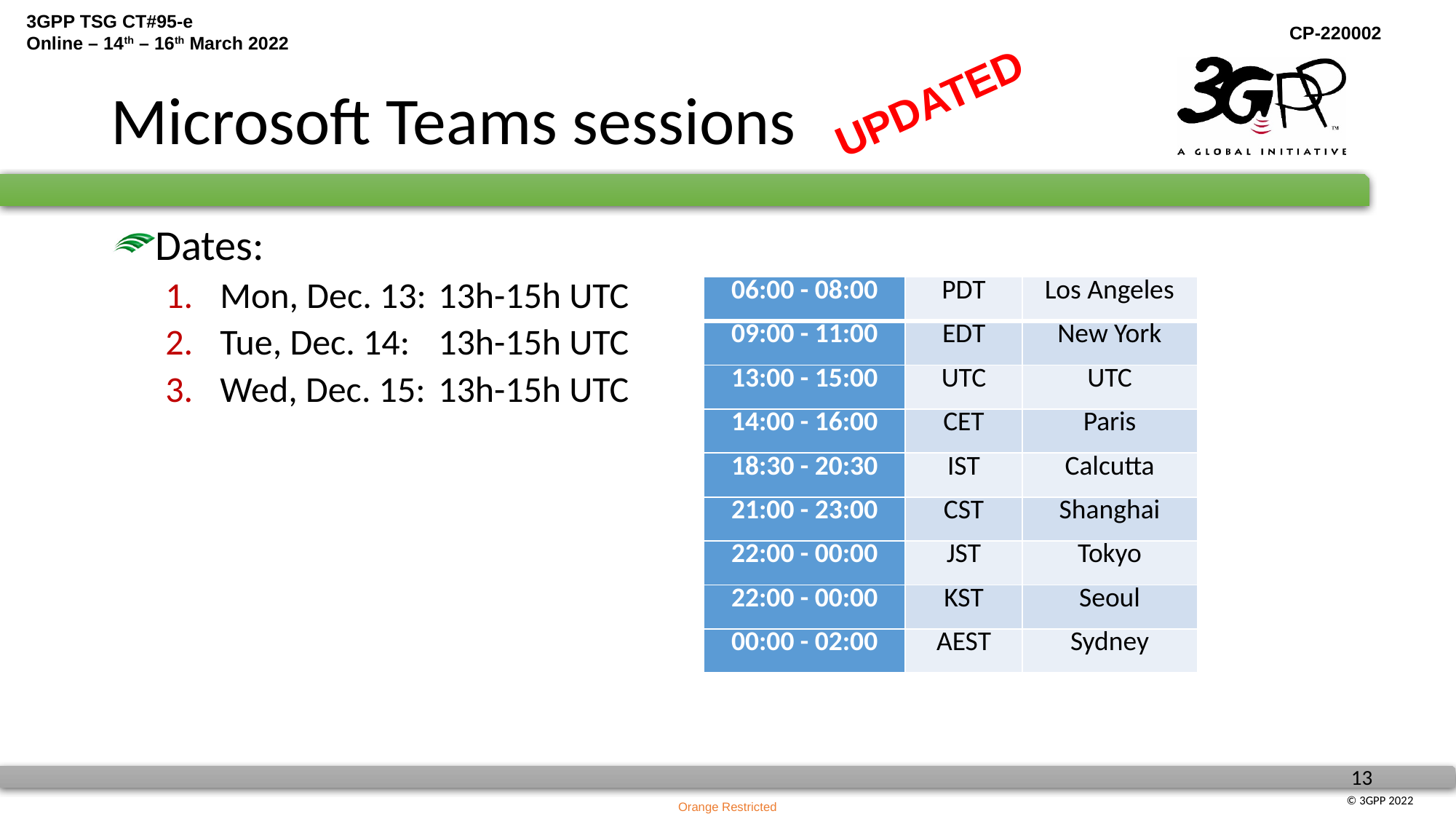

# Microsoft Teams sessions
UPDATED
Dates:
Mon, Dec. 13:	13h-15h UTC
Tue, Dec. 14:	13h-15h UTC
Wed, Dec. 15:	13h-15h UTC
| 06:00 - 08:00 | PDT | Los Angeles |
| --- | --- | --- |
| 09:00 - 11:00 | EDT | New York |
| 13:00 - 15:00 | UTC | UTC |
| 14:00 - 16:00 | CET | Paris |
| 18:30 - 20:30 | IST | Calcutta |
| 21:00 - 23:00 | CST | Shanghai |
| 22:00 - 00:00 | JST | Tokyo |
| 22:00 - 00:00 | KST | Seoul |
| 00:00 - 02:00 | AEST | Sydney |